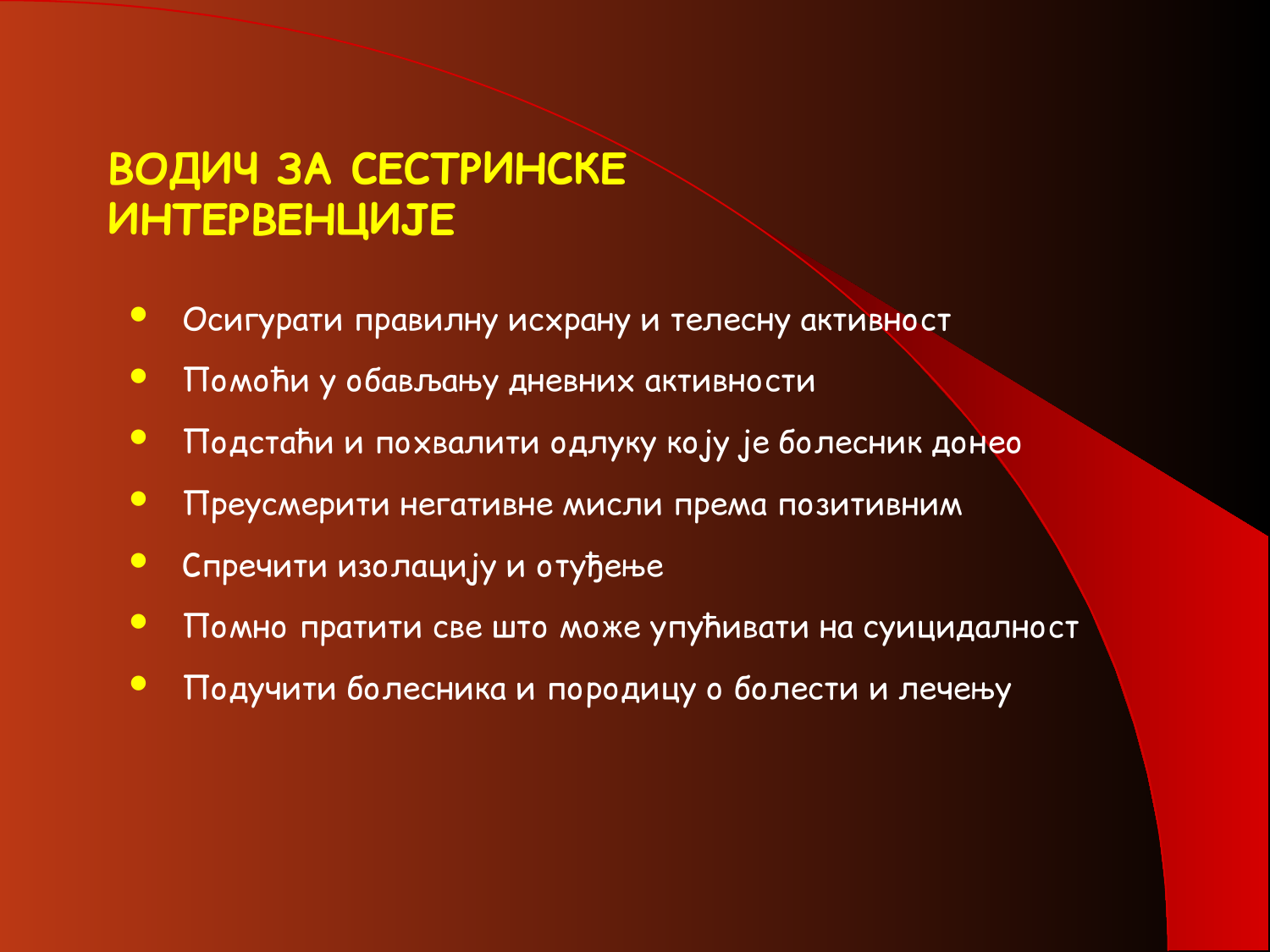

# ВОДИЧ ЗА СЕСТРИНСКЕ ИНТЕРВЕНЦИЈЕ
Осигурати правилну исхрану и телесну активност
Помоћи у обављању дневних активности
Подстаћи и похвалити одлуку коју је болесник донео
Преусмерити негативне мисли према позитивним
Спречити изолацију и отуђење
Помно пратити све што може упућивати на суицидалност
Подучити болесника и породицу о болести и лечењу